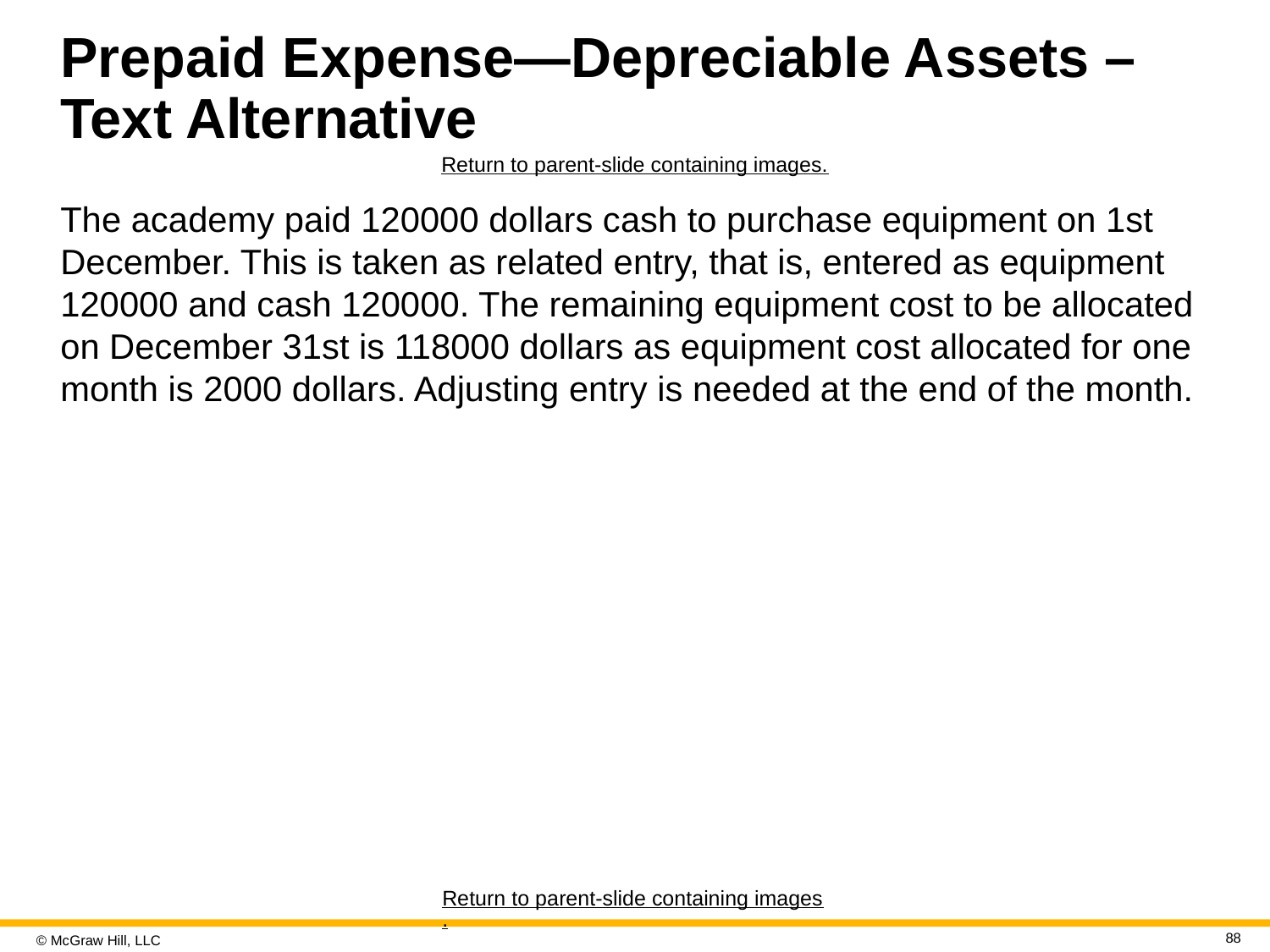

# Prepaid Expense—Depreciable Assets – Text Alternative
Return to parent-slide containing images.
The academy paid 120000 dollars cash to purchase equipment on 1st December. This is taken as related entry, that is, entered as equipment 120000 and cash 120000. The remaining equipment cost to be allocated on December 31st is 118000 dollars as equipment cost allocated for one month is 2000 dollars. Adjusting entry is needed at the end of the month.
Return to parent-slide containing images.
88